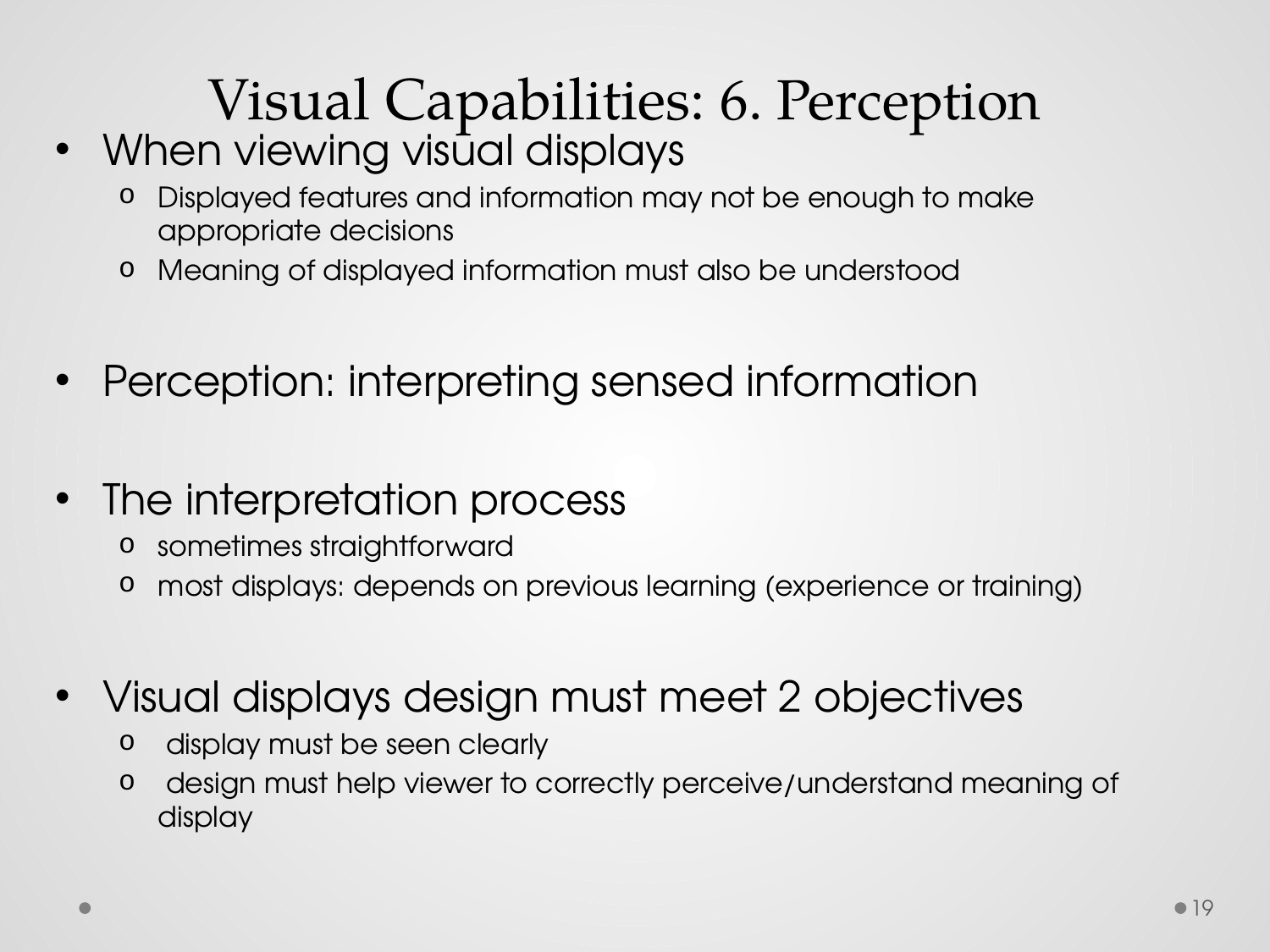

# Visual Capabilities: 6. Perception

When viewing visual displays
Displayed features and information may not be enough to make appropriate decisions
Meaning of displayed information must also be understood

Perception: interpreting sensed information

The interpretation process
sometimes straightforward
most displays: depends on previous learning (experience or training)

Visual displays design must meet 2 objectives
 display must be seen clearly
 design must help viewer to correctly perceive/understand meaning of display
19